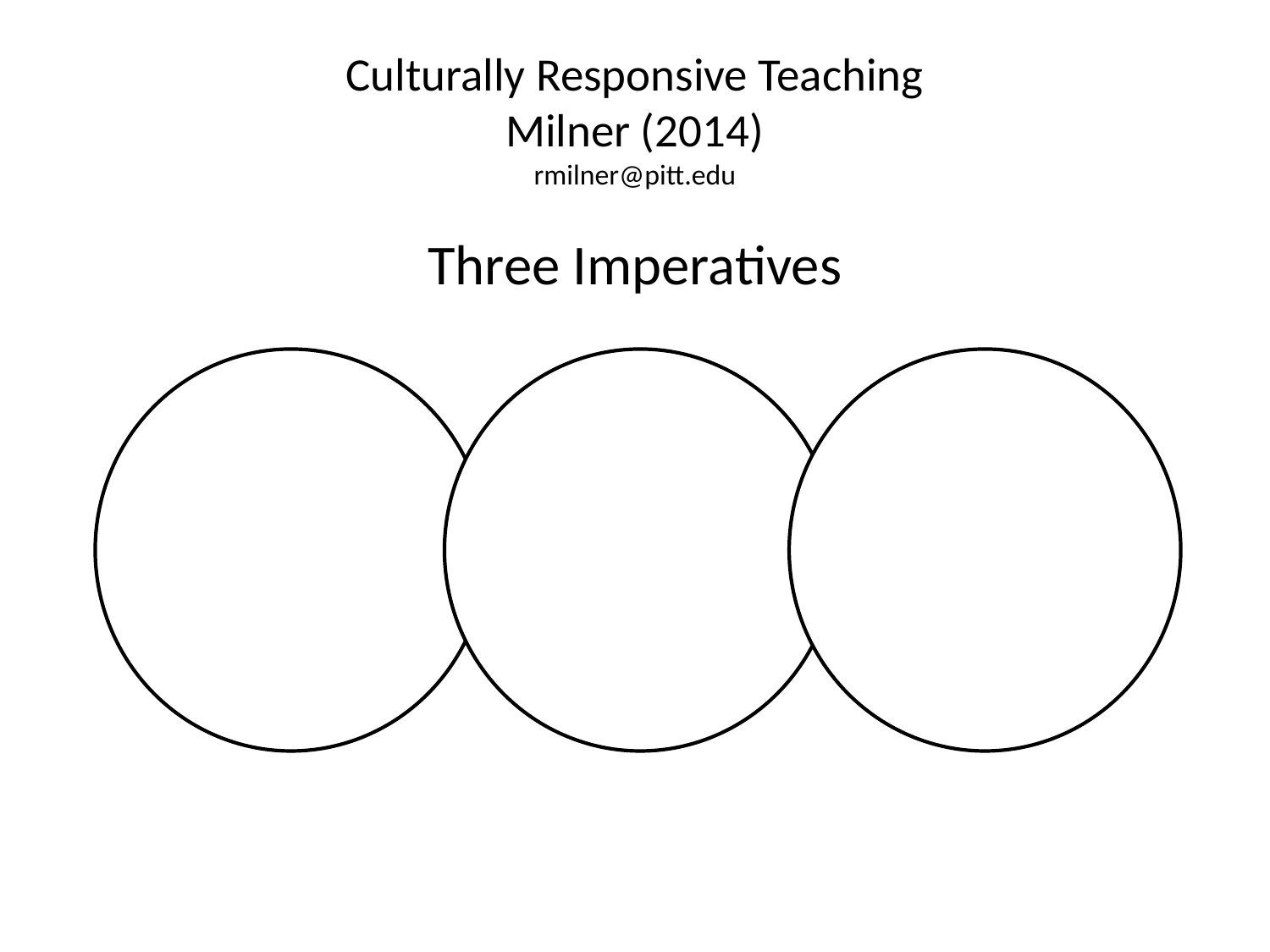

# Culturally Responsive Teaching Milner (2014) rmilner@pitt.edu
Three Imperatives